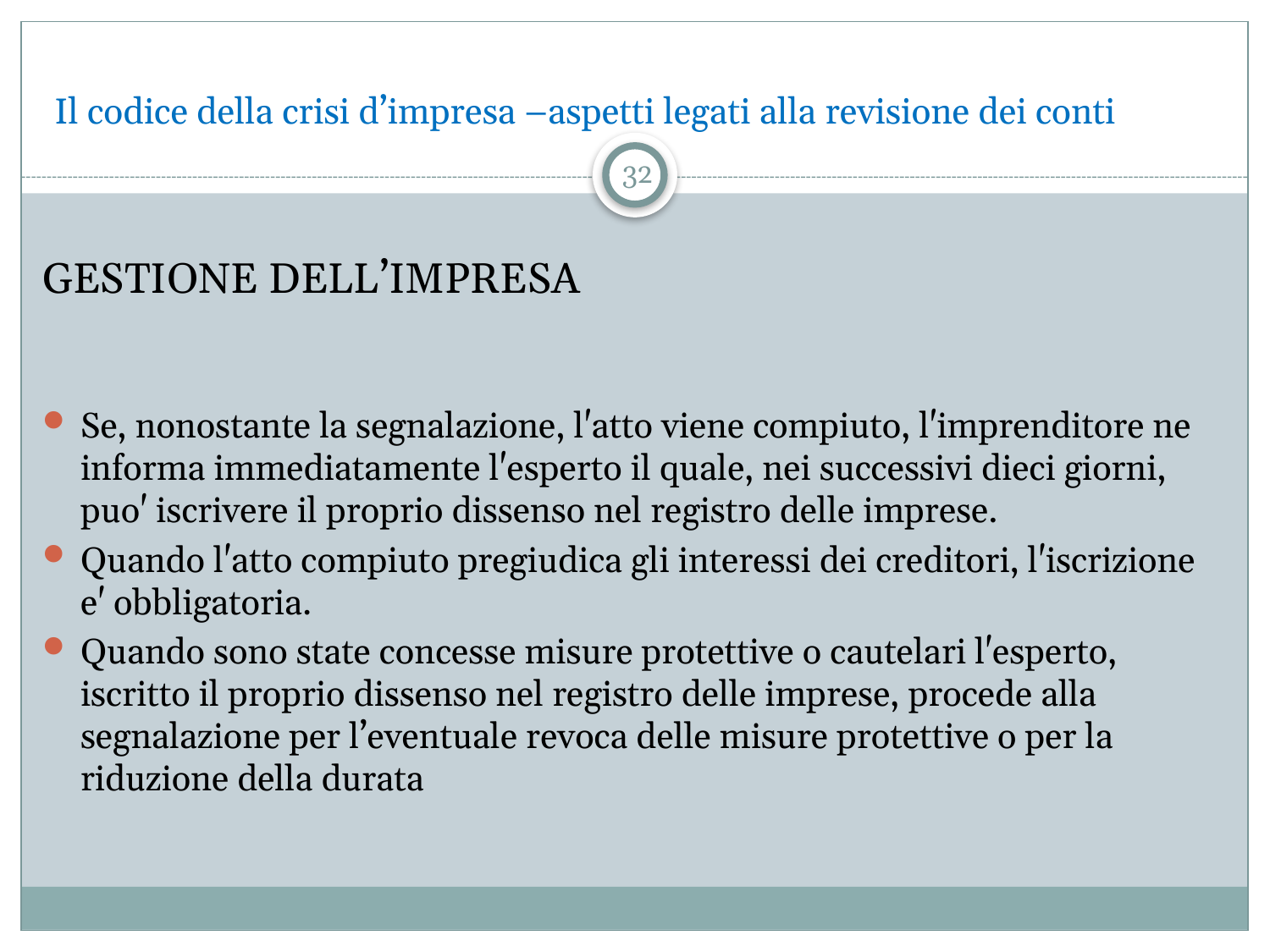

# Il codice della crisi d’impresa –aspetti legati alla revisione dei conti
32

GESTIONE DELL’IMPRESA

Se, nonostante la segnalazione, l'atto viene compiuto, l'imprenditore ne informa immediatamente l'esperto il quale, nei successivi dieci giorni, puo' iscrivere il proprio dissenso nel registro delle imprese.
Quando l'atto compiuto pregiudica gli interessi dei creditori, l'iscrizione e' obbligatoria.
Quando sono state concesse misure protettive o cautelari l'esperto, iscritto il proprio dissenso nel registro delle imprese, procede alla segnalazione per l’eventuale revoca delle misure protettive o per la riduzione della durata